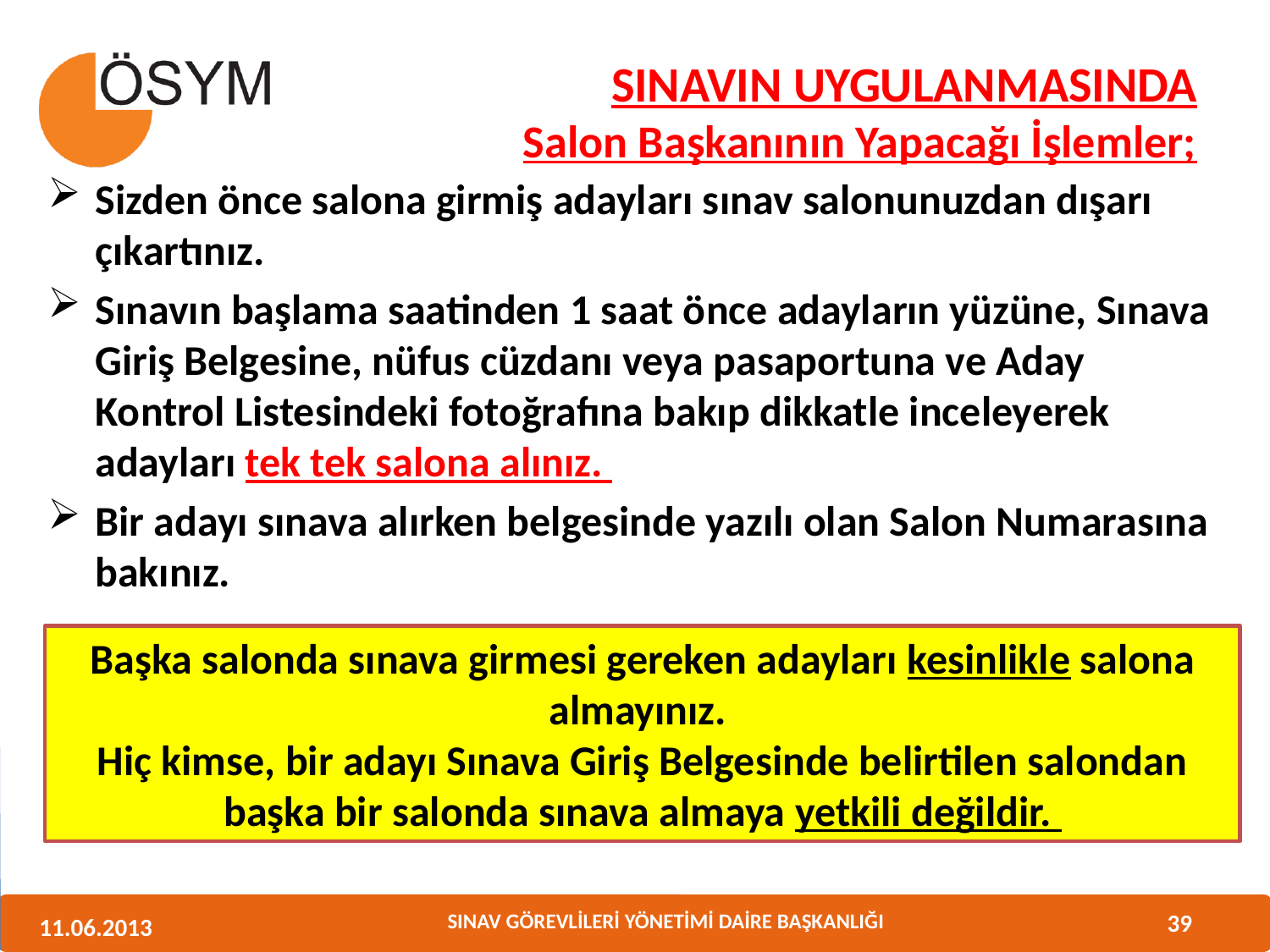

SINAVIN UYGULANMASINDA
Salon Başkanının Yapacağı İşlemler;
Sizden önce salona girmiş adayları sınav salonunuzdan dışarı çıkartınız.
Sınavın başlama saatinden 1 saat önce adayların yüzüne, Sınava Giriş Belgesine, nüfus cüzdanı veya pasaportuna ve Aday Kontrol Listesindeki fotoğrafına bakıp dikkatle inceleyerek adayları tek tek salona alınız.
Bir adayı sınava alırken belgesinde yazılı olan Salon Numarasına bakınız.
Başka salonda sınava girmesi gereken adayları kesinlikle salona almayınız.
Hiç kimse, bir adayı Sınava Giriş Belgesinde belirtilen salondan başka bir salonda sınava almaya yetkili değildir.
39
11.06.2013